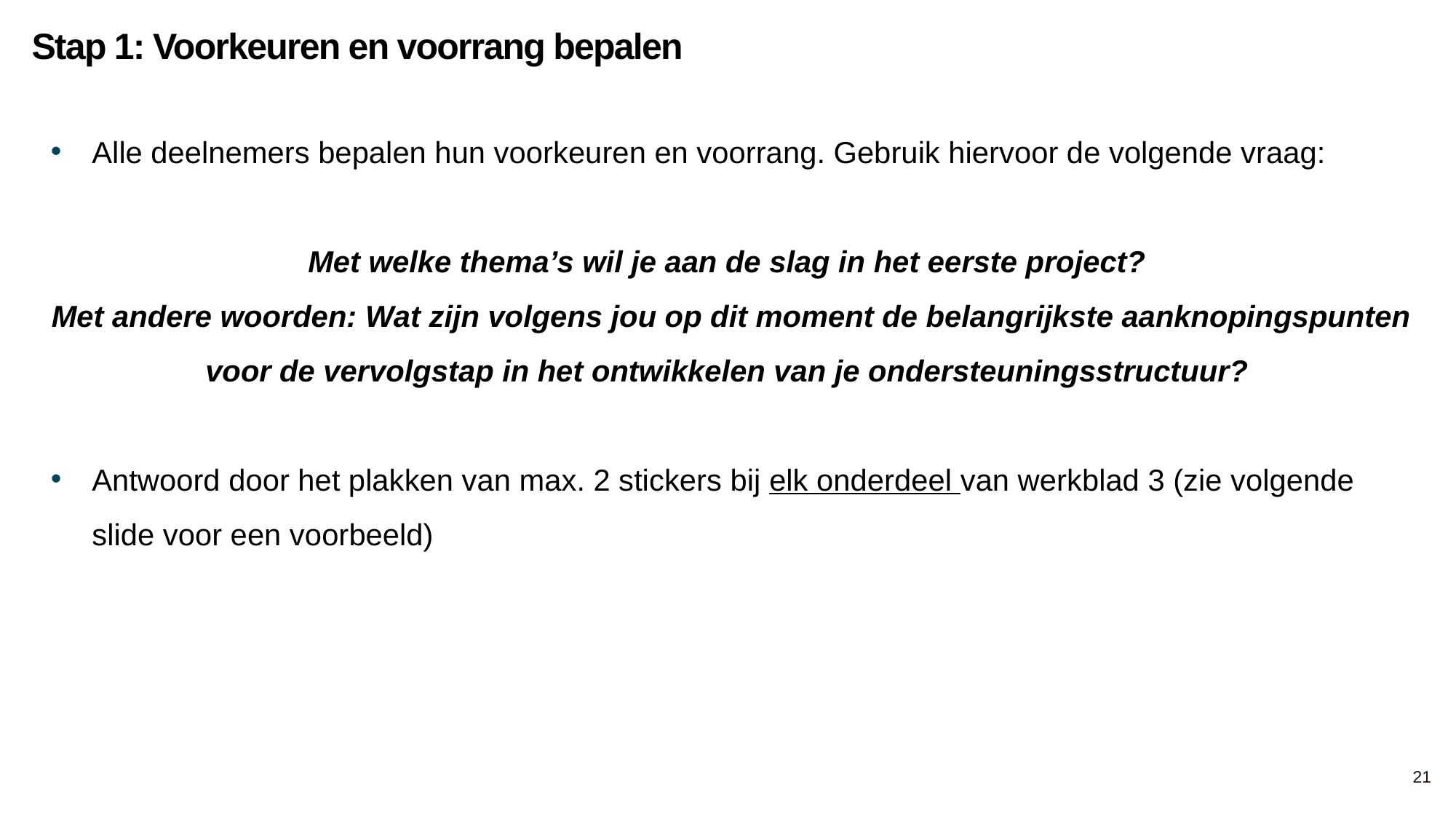

Stap 1: Voorkeuren en voorrang bepalen
Alle deelnemers bepalen hun voorkeuren en voorrang. Gebruik hiervoor de volgende vraag:

Met welke thema’s wil je aan de slag in het eerste project?
Met andere woorden: Wat zijn volgens jou op dit moment de belangrijkste aanknopingspunten voor de vervolgstap in het ontwikkelen van je ondersteuningsstructuur?

Antwoord door het plakken van max. 2 stickers bij elk onderdeel van werkblad 3 (zie volgende slide voor een voorbeeld)
21